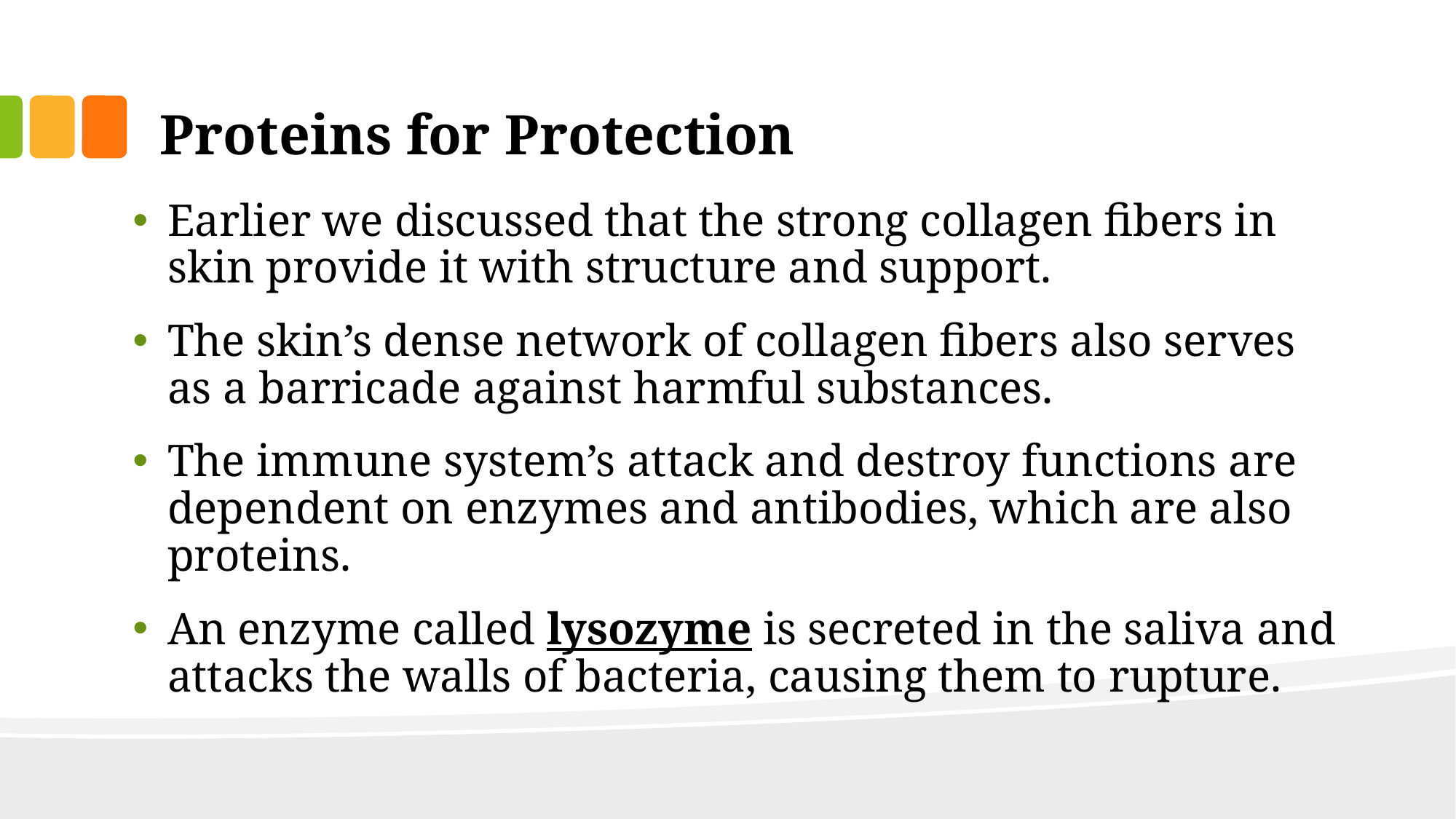

# Proteins for Protection
Earlier we discussed that the strong collagen fibers in skin provide it with structure and support.
The skin’s dense network of collagen fibers also serves as a barricade against harmful substances.
The immune system’s attack and destroy functions are dependent on enzymes and antibodies, which are also proteins.
An enzyme called lysozyme is secreted in the saliva and attacks the walls of bacteria, causing them to rupture.